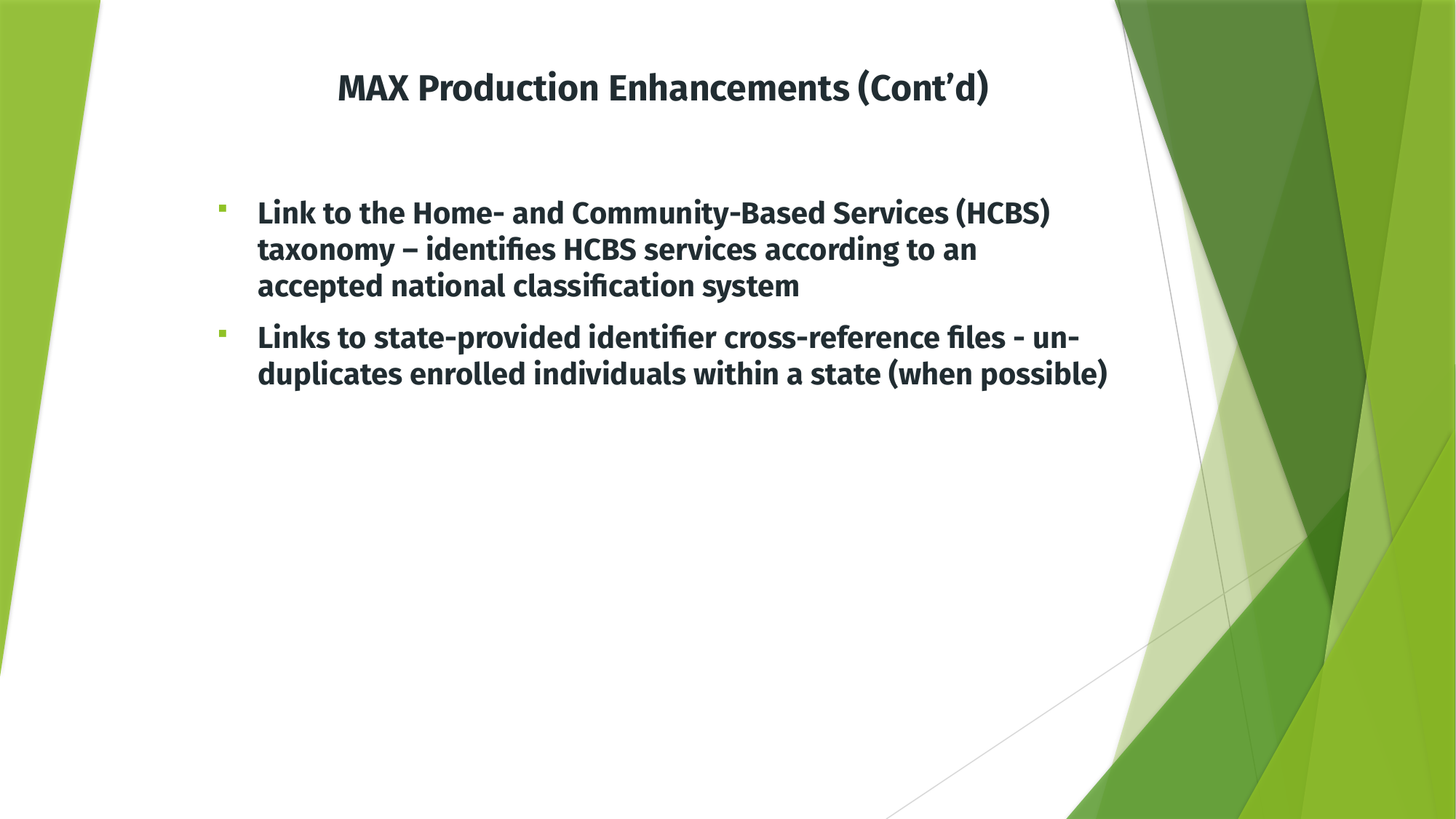

# MAX Production Enhancements (Cont’d)
Link to the Home- and Community-Based Services (HCBS) taxonomy – identifies HCBS services according to an accepted national classification system
Links to state-provided identifier cross-reference files - un-duplicates enrolled individuals within a state (when possible)